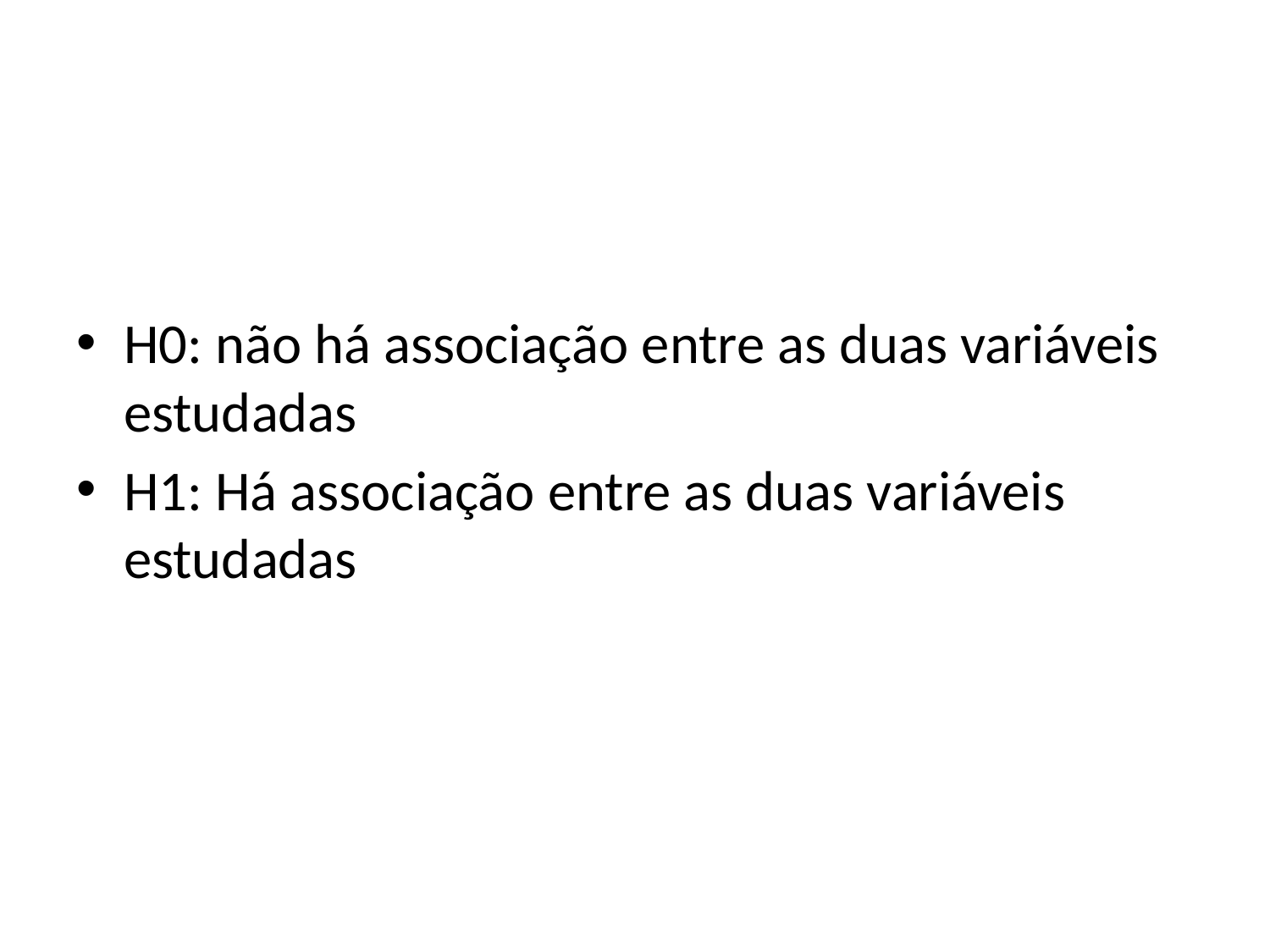

H0: não há associação entre as duas variáveis estudadas
H1: Há associação entre as duas variáveis estudadas